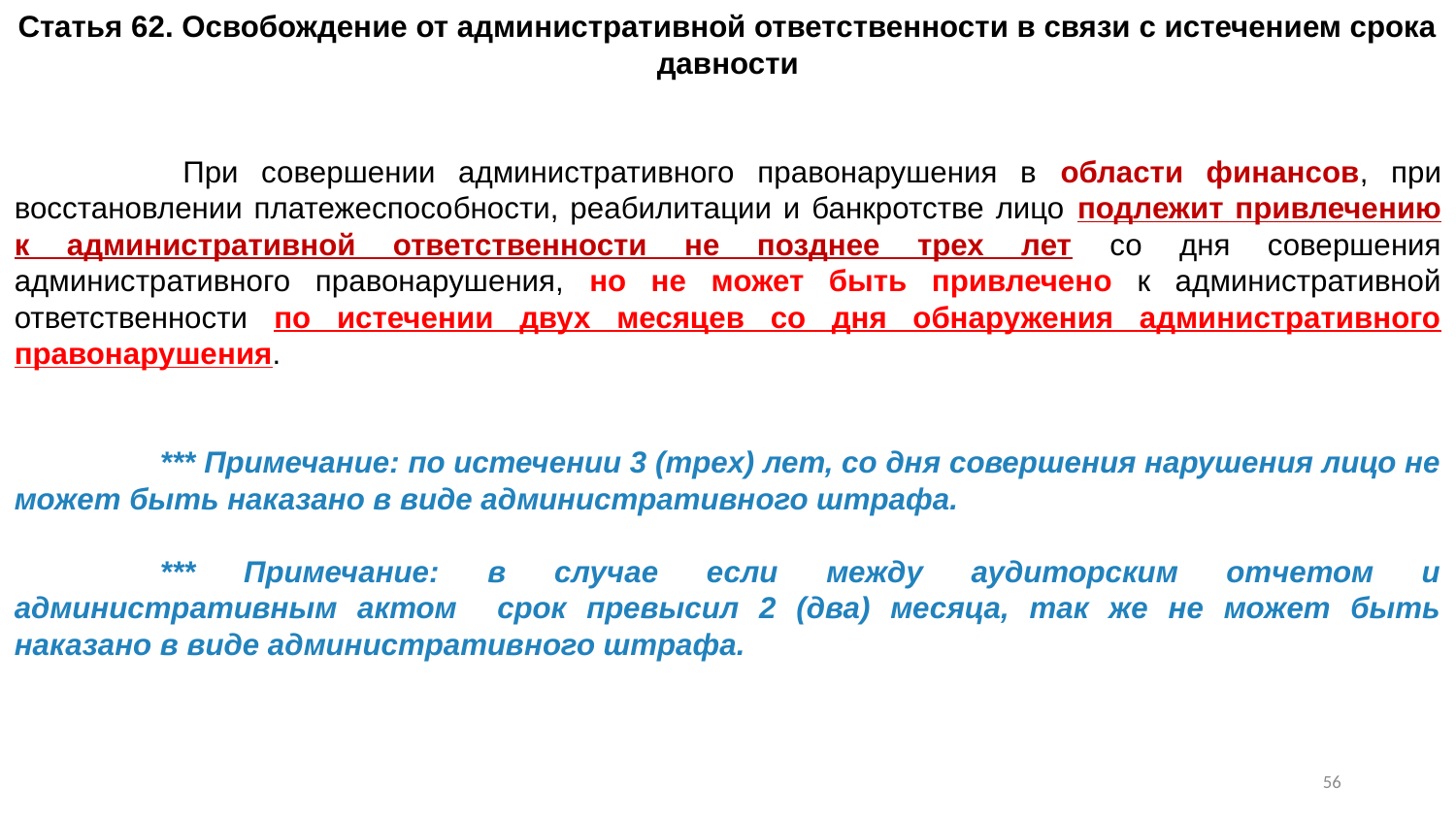

Статья 62. Освобождение от административной ответственности в связи с истечением срока давности

	 При совершении административного правонарушения в области финансов, при восстановлении платежеспособности, реабилитации и банкротстве лицо подлежит привлечению к административной ответственности не позднее трех лет со дня совершения административного правонарушения, но не может быть привлечено к административной ответственности по истечении двух месяцев со дня обнаружения административного правонарушения.

	*** Примечание: по истечении 3 (трех) лет, со дня совершения нарушения лицо не может быть наказано в виде административного штрафа.

	*** Примечание: в случае если между аудиторским отчетом и административным актом  срок превысил 2 (два) месяца, так же не может быть наказано в виде административного штрафа.

56